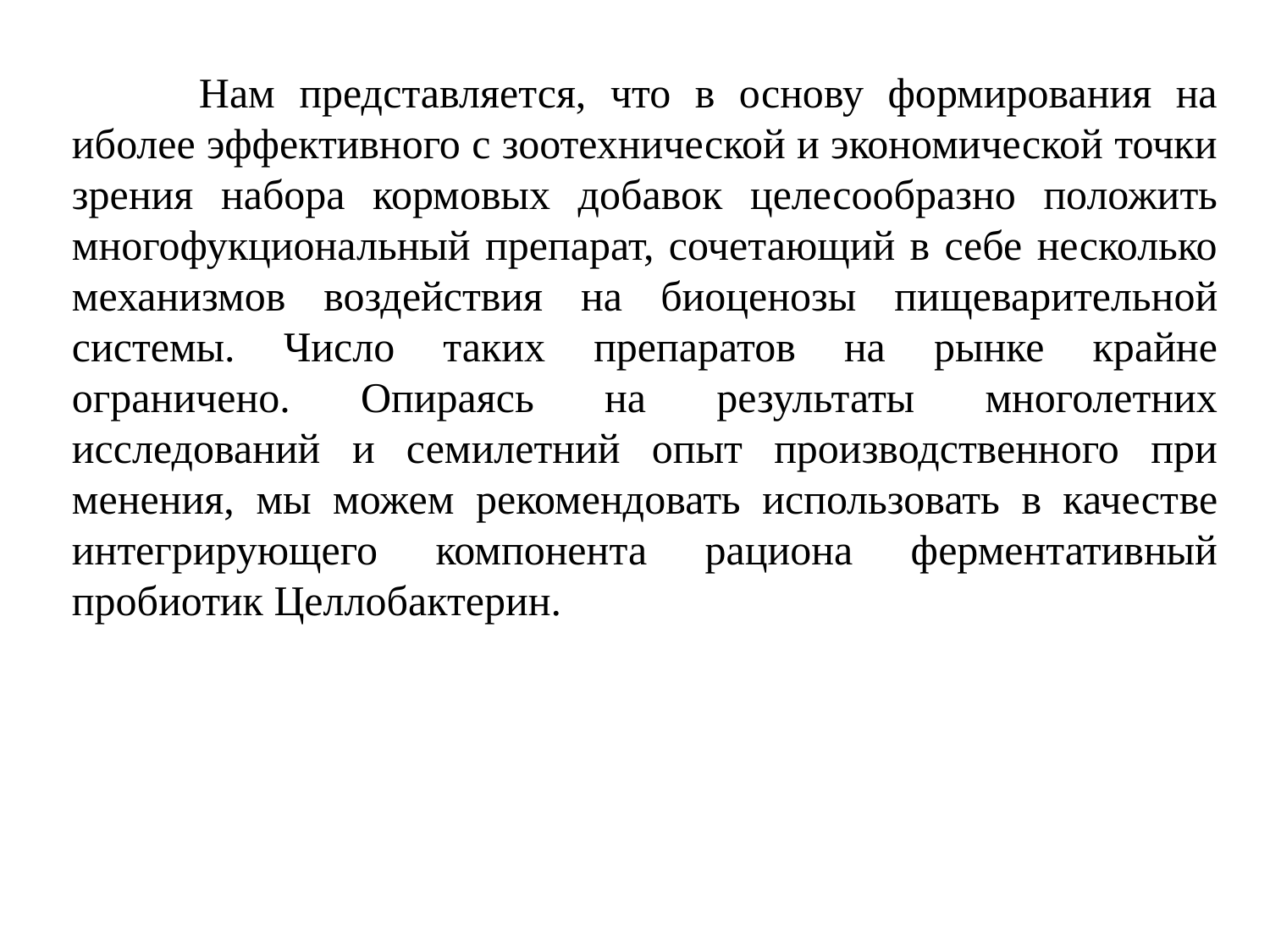

Нам представляется, что в основу формирования на­иболее эффективного с зоотехнической и экономической точки зрения набора кормовых добавок целесообразно положить многофукциональный препарат, сочетающий в себе несколько механизмов воздействия на биоценозы пи­щеварительной системы. Число таких препаратов на рынке крайне ограничено. Опираясь на результаты многолетних исследований и семилетний опыт производственного при­менения, мы можем рекомендовать использовать в качест­ве интегрирующего компонента рациона ферментативный пробиотик Целлобактерин.